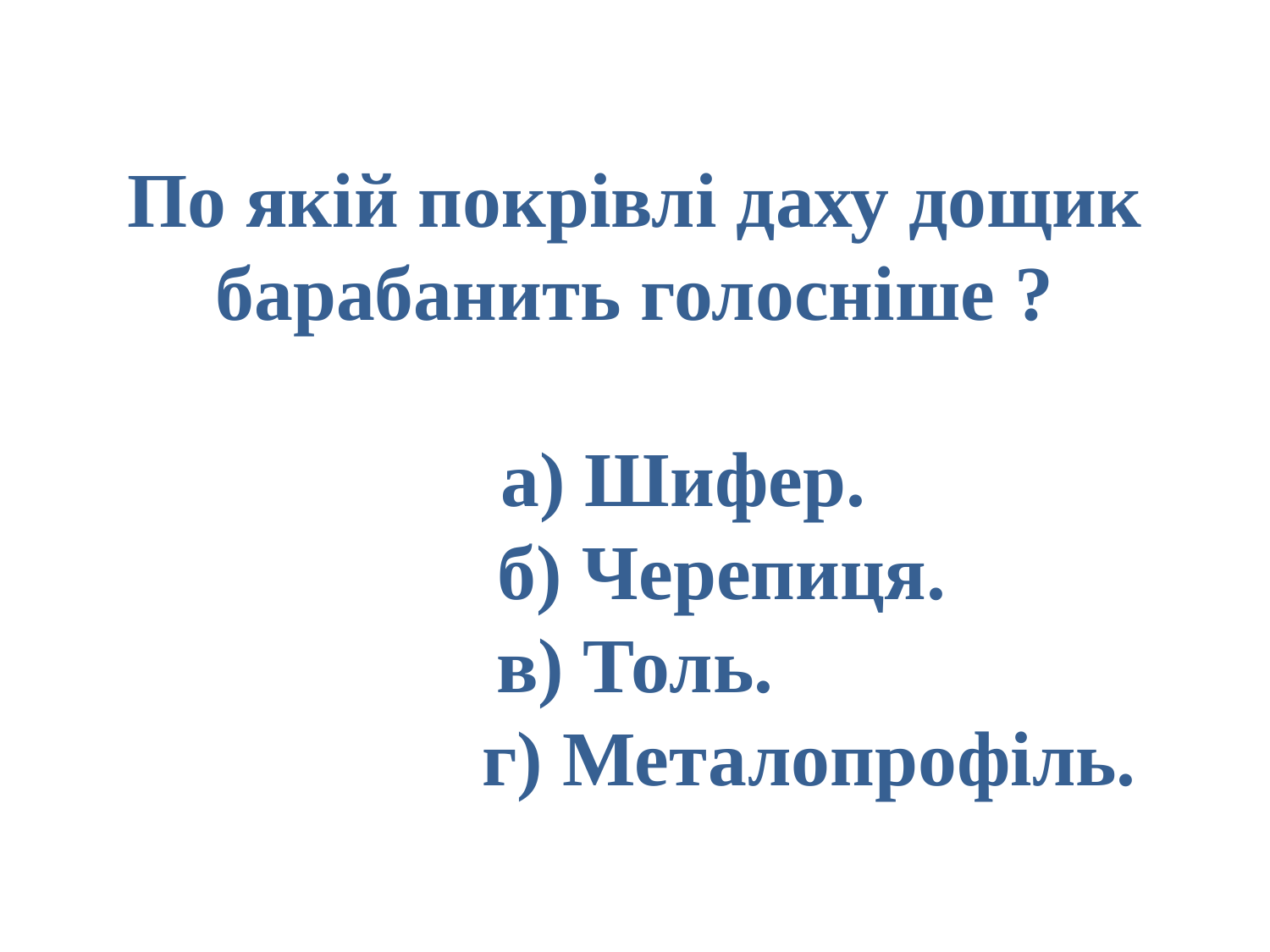

# По якій покрівлі даху дощик барабанить голосніше ? а) Шифер. б) Черепиця. в) Толь. г) Металопрофіль.